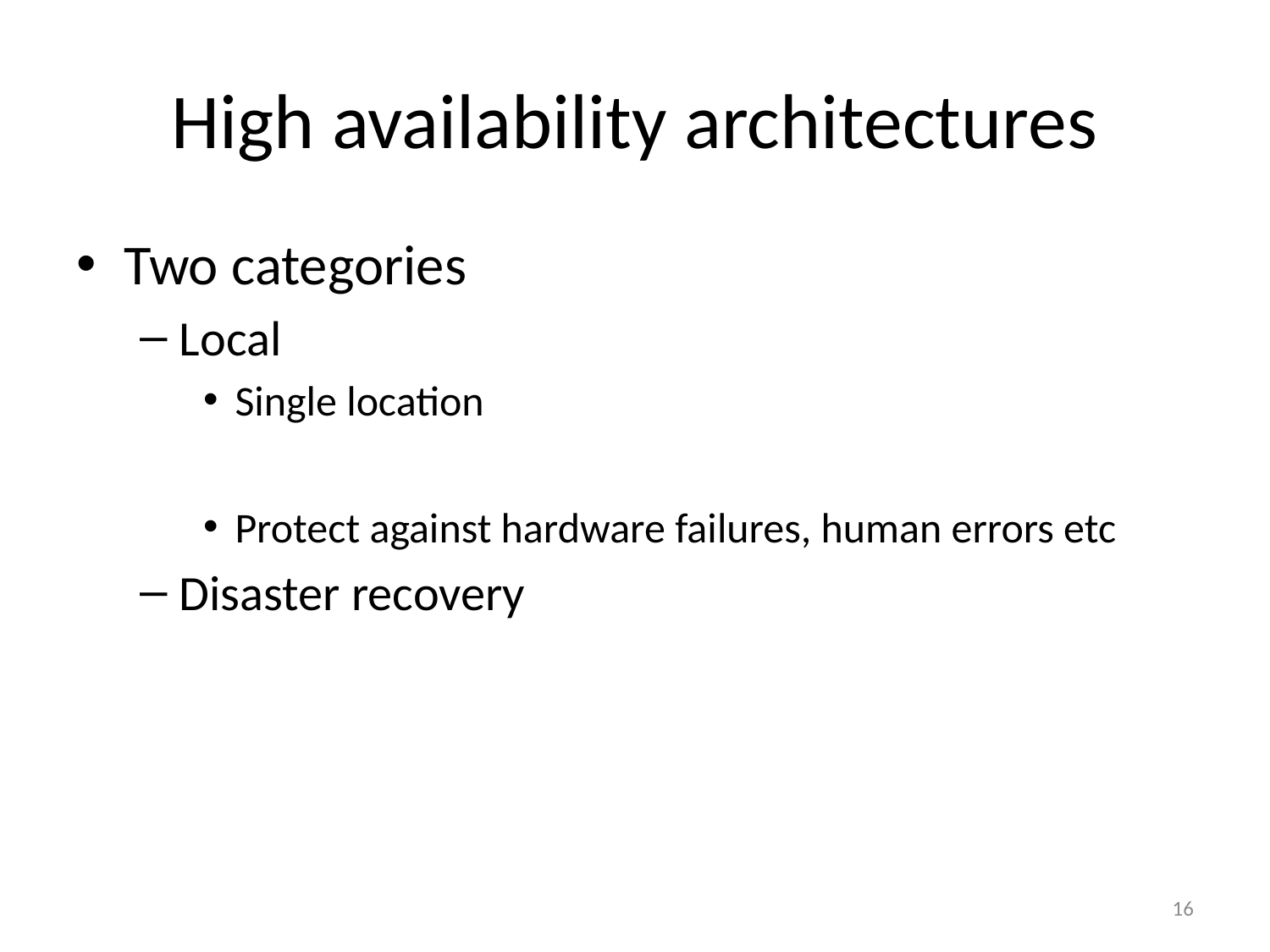

# High availability architectures
Two categories
Local
Single location

Protect against hardware failures, human errors etc
Disaster recovery
16